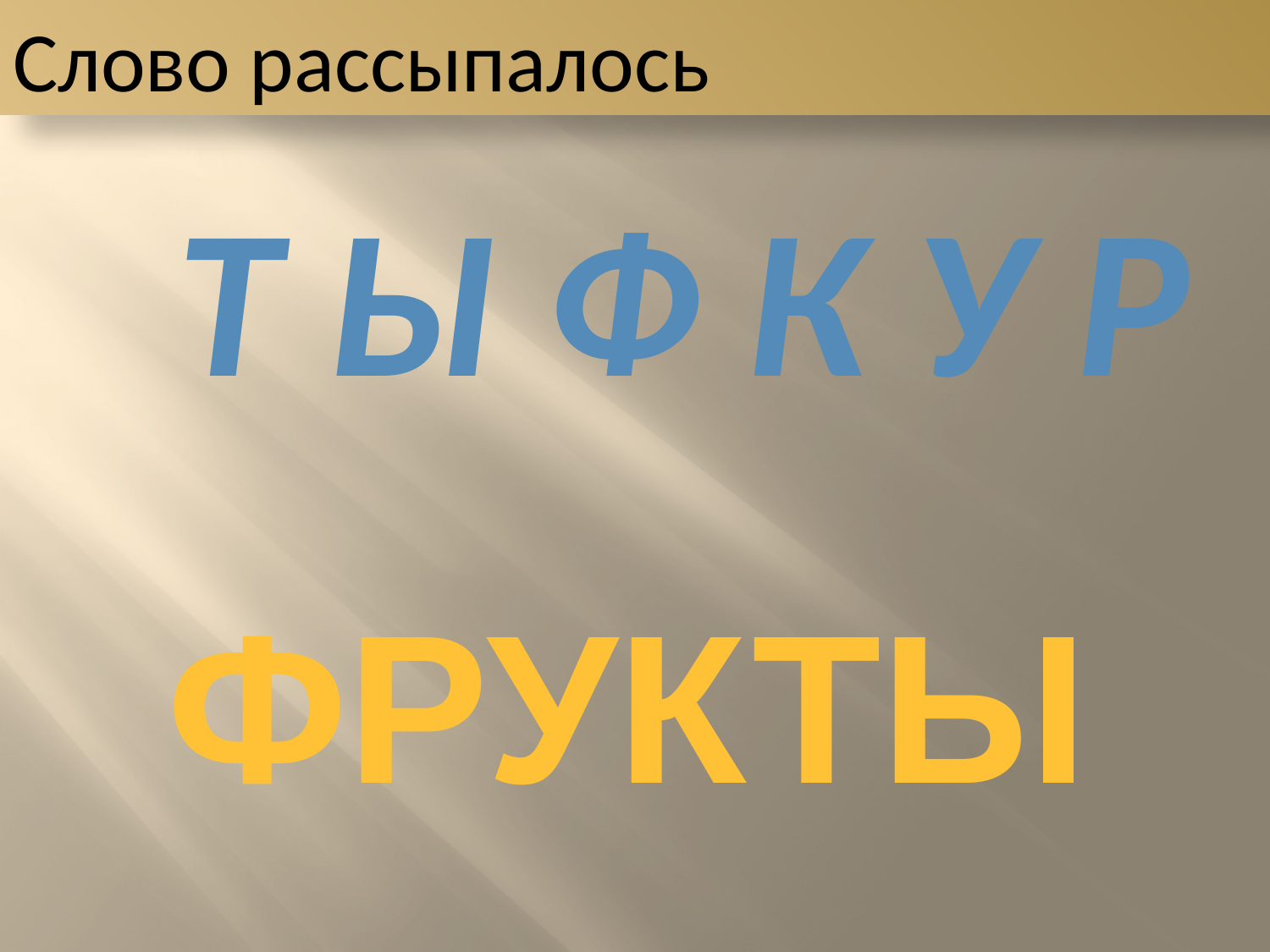

Слово рассыпалось
Т Ы Ф К У Р
фрукты